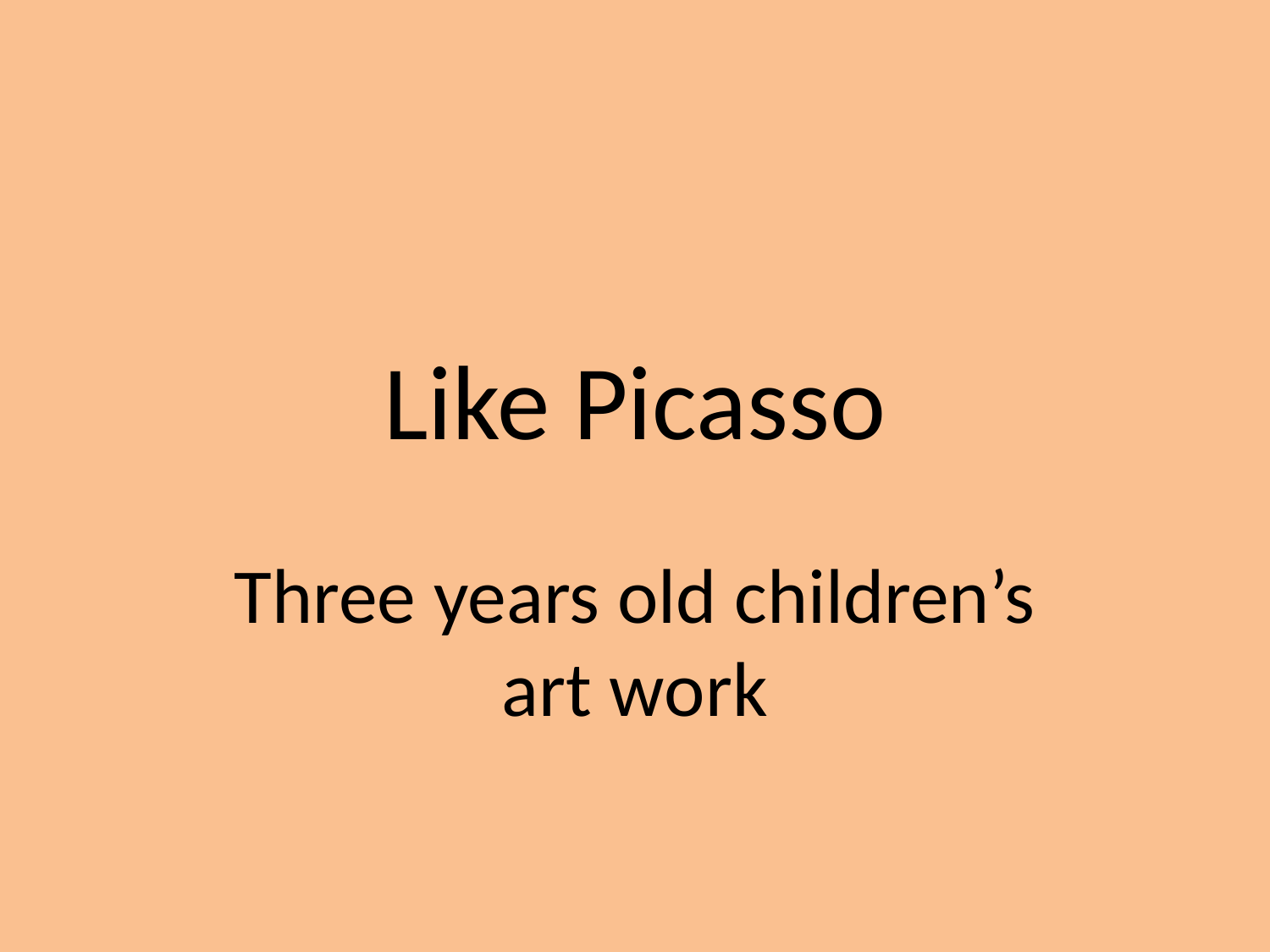

# Like Picasso
Three years old children’s art work